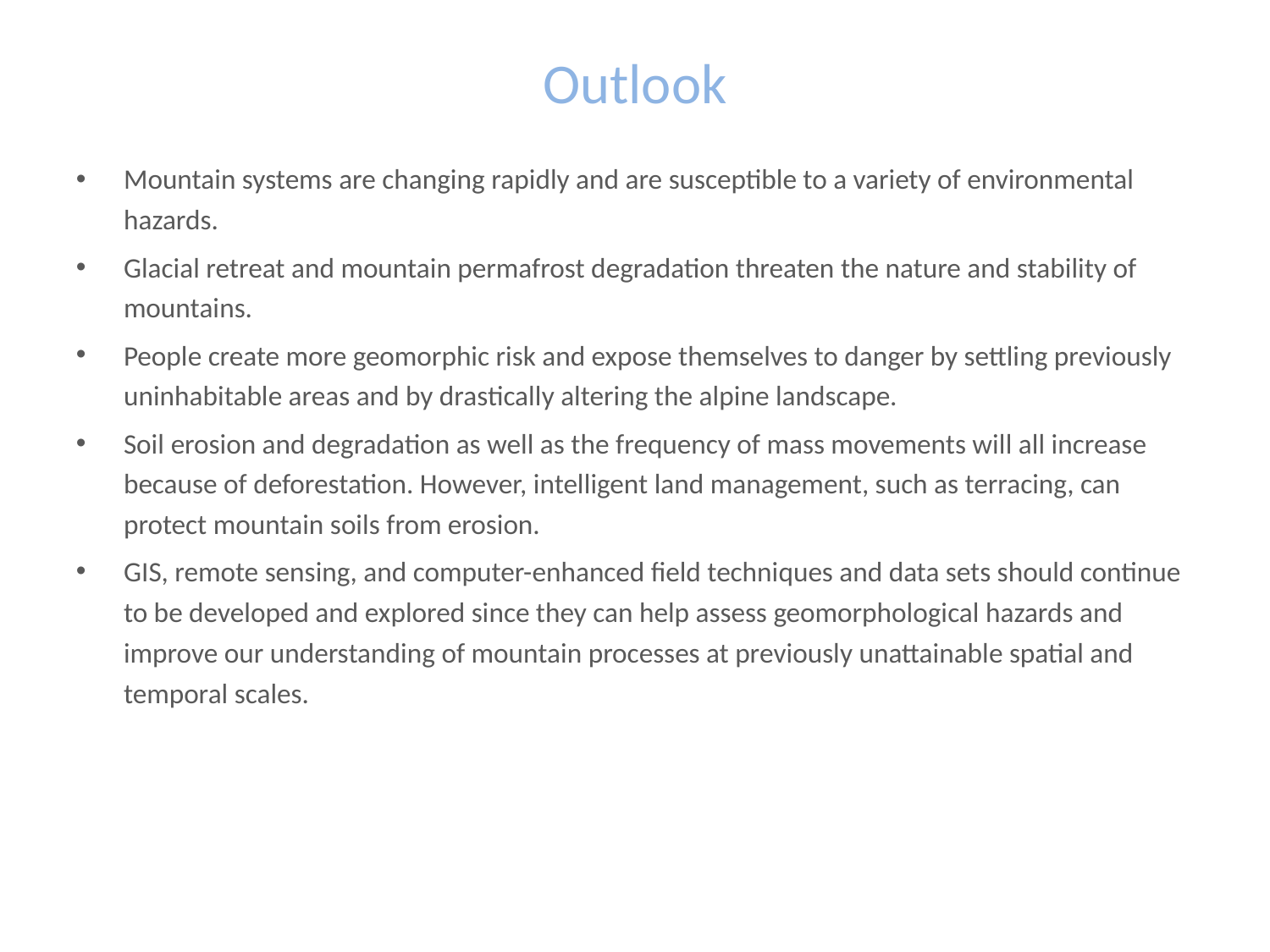

# Outlook
Mountain systems are changing rapidly and are susceptible to a variety of environmental hazards.
Glacial retreat and mountain permafrost degradation threaten the nature and stability of mountains.
People create more geomorphic risk and expose themselves to danger by settling previously uninhabitable areas and by drastically altering the alpine landscape.
Soil erosion and degradation as well as the frequency of mass movements will all increase because of deforestation. However, intelligent land management, such as terracing, can protect mountain soils from erosion.
GIS, remote sensing, and computer-enhanced field techniques and data sets should continue to be developed and explored since they can help assess geomorphological hazards and improve our understanding of mountain processes at previously unattainable spatial and temporal scales.